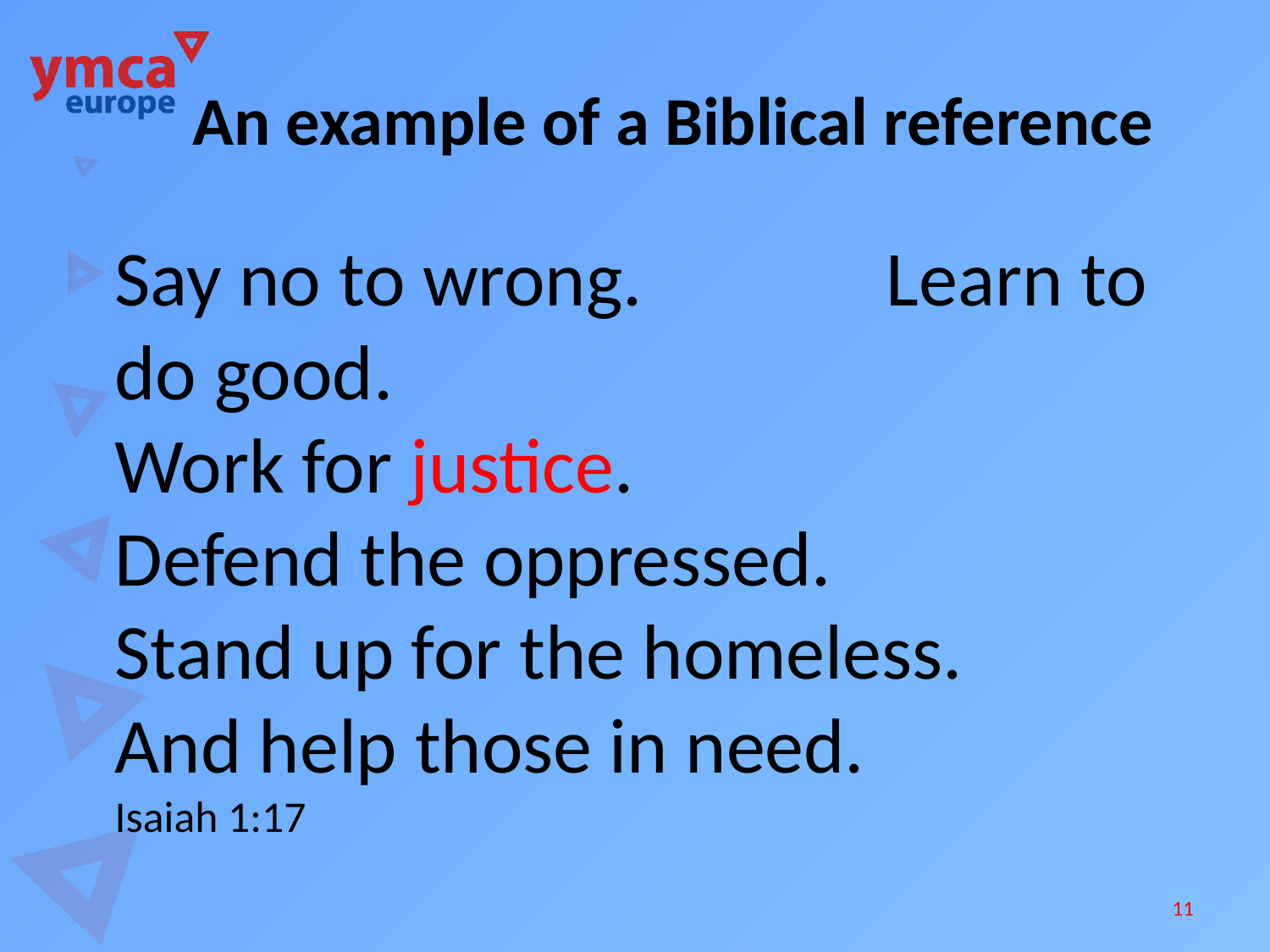

# An example of a Biblical reference
	Say no to wrong. 	         Learn to do good.
Work for justice.
Defend the oppressed.
Stand up for the homeless.
And help those in need.                   Isaiah 1:17